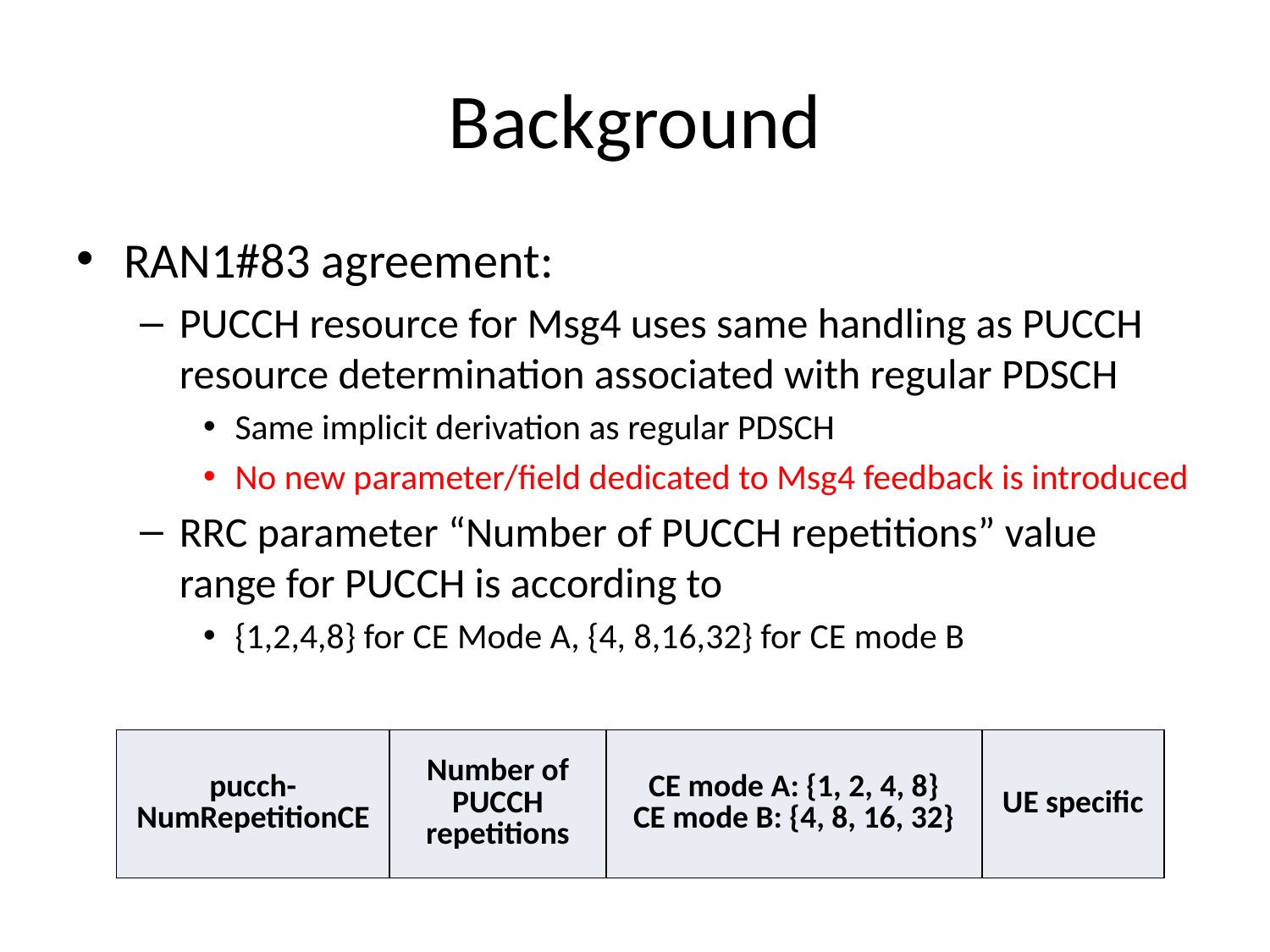

# Background
RAN1#83 agreement:
PUCCH resource for Msg4 uses same handling as PUCCH resource determination associated with regular PDSCH
Same implicit derivation as regular PDSCH
No new parameter/field dedicated to Msg4 feedback is introduced
RRC parameter “Number of PUCCH repetitions” value range for PUCCH is according to
{1,2,4,8} for CE Mode A, {4, 8,16,32} for CE mode B

| pucch-NumRepetitionCE | Number of PUCCH repetitions | CE mode A: {1, 2, 4, 8} CE mode B: {4, 8, 16, 32} | UE specific |
| --- | --- | --- | --- |